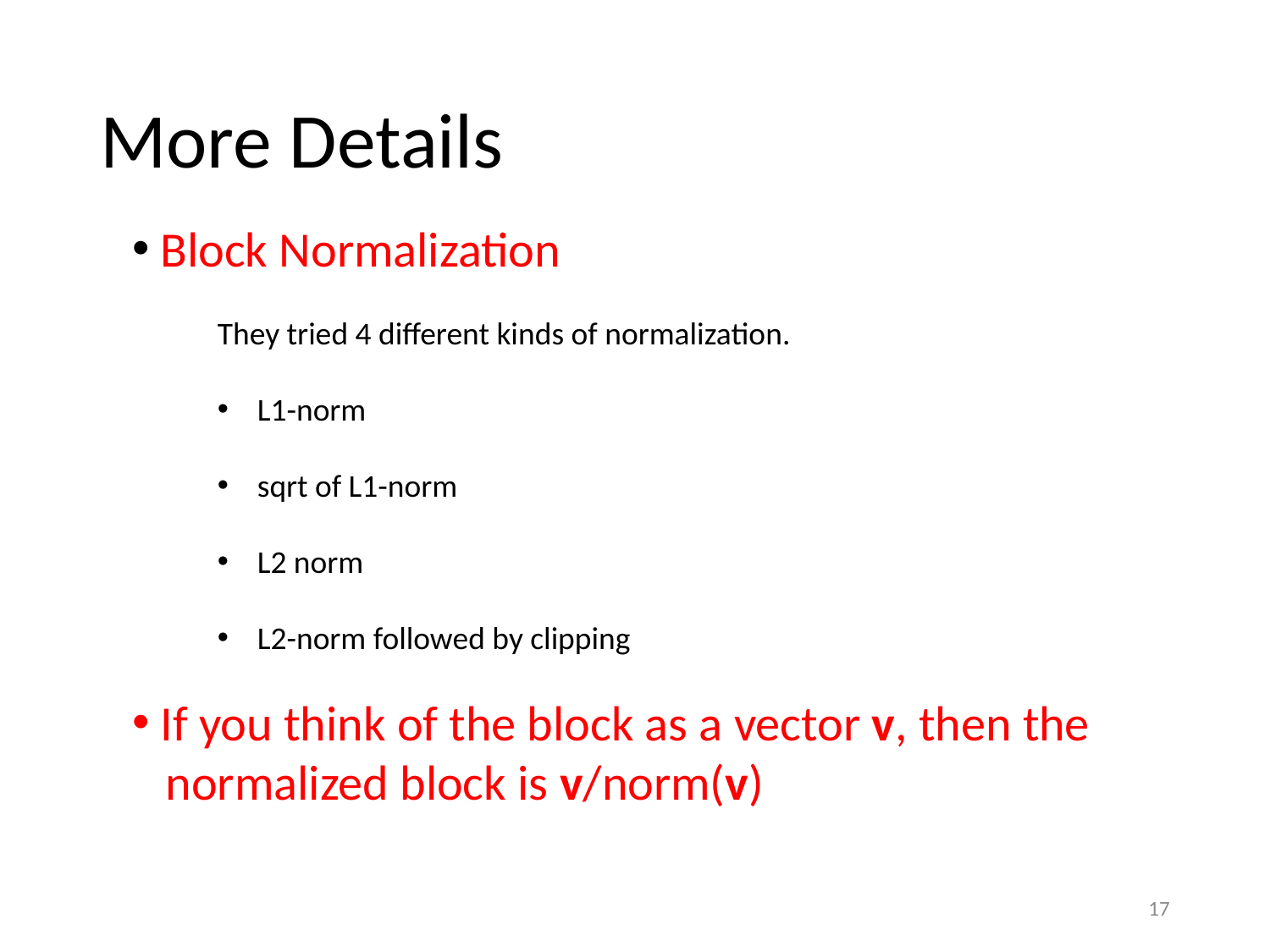

# More Details
 Block Normalization

 If you think of the block as a vector v, then the
   normalized block is v/norm(v)
They tried 4 different kinds of normalization.

L1-norm

sqrt of L1-norm

L2 norm

L2-norm followed by clipping

17